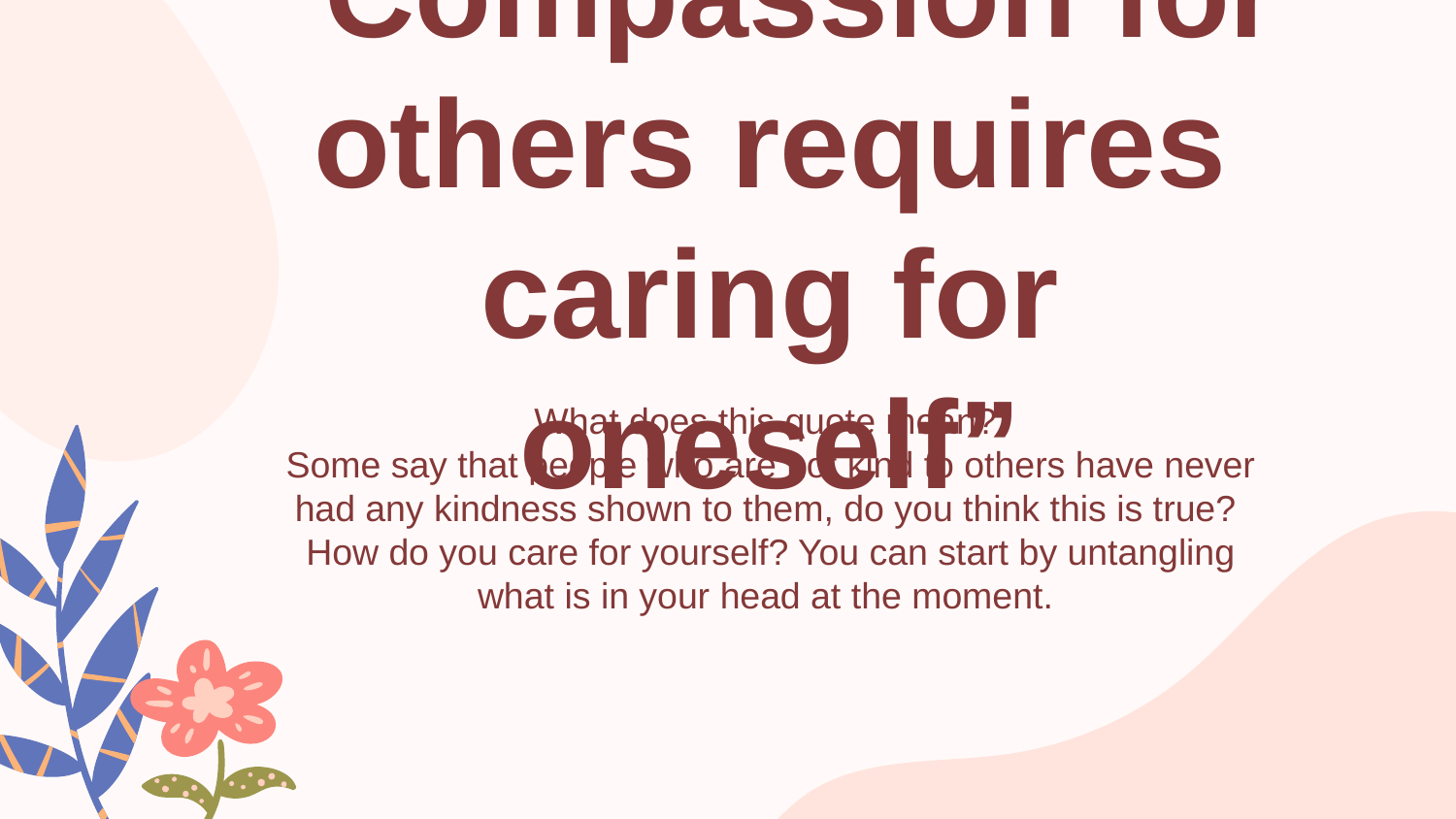

“Compassion for others requires caring for oneself”
What does this quote mean?
Some say that people who are not kind to others have never had any kindness shown to them, do you think this is true?
How do you care for yourself? You can start by untangling what is in your head at the moment.